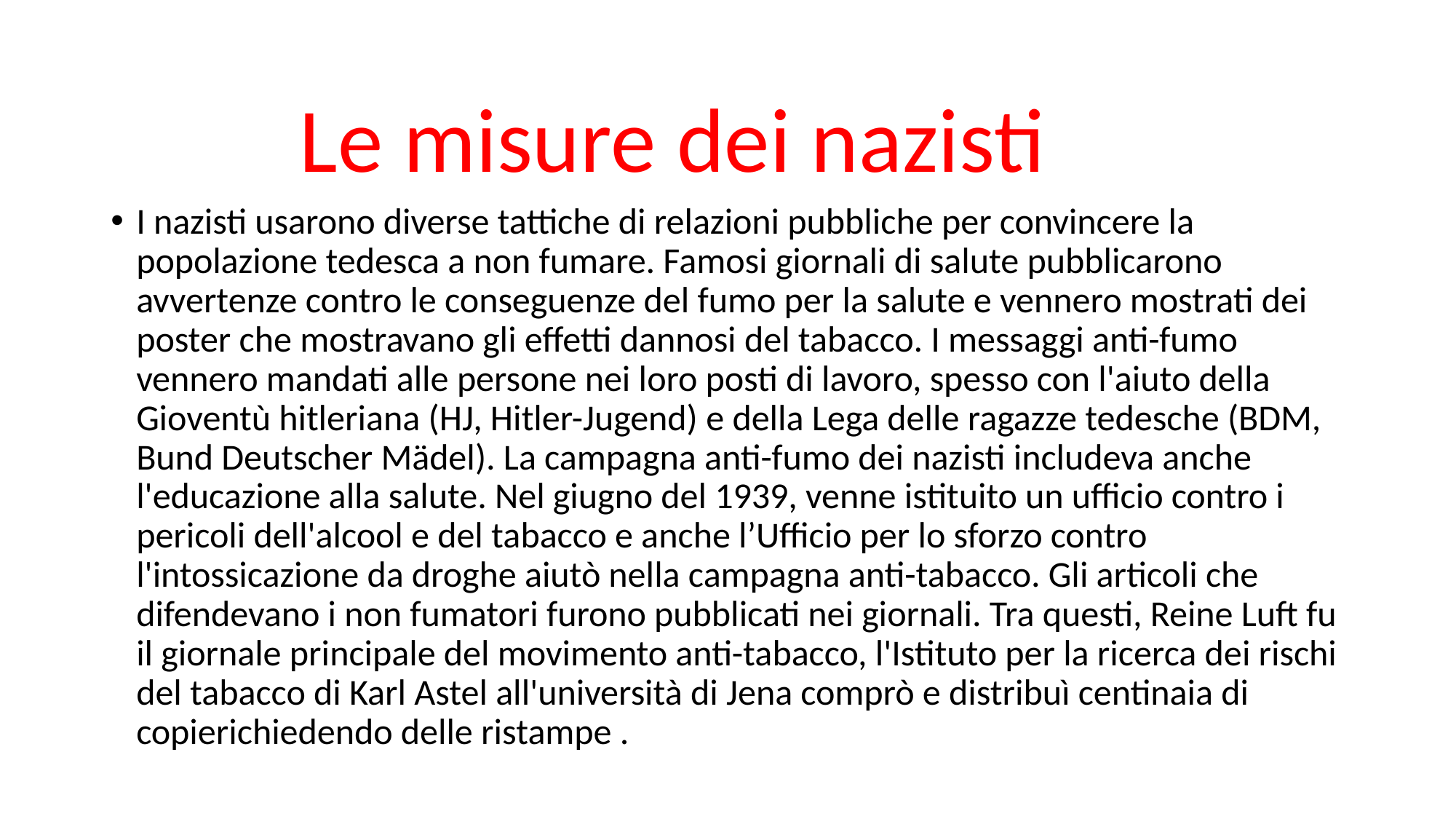

# Le misure dei nazisti
I nazisti usarono diverse tattiche di relazioni pubbliche per convincere la popolazione tedesca a non fumare. Famosi giornali di salute pubblicarono avvertenze contro le conseguenze del fumo per la salute e vennero mostrati dei poster che mostravano gli effetti dannosi del tabacco. I messaggi anti-fumo vennero mandati alle persone nei loro posti di lavoro, spesso con l'aiuto della Gioventù hitleriana (HJ, Hitler-Jugend) e della Lega delle ragazze tedesche (BDM, Bund Deutscher Mädel). La campagna anti-fumo dei nazisti includeva anche l'educazione alla salute. Nel giugno del 1939, venne istituito un ufficio contro i pericoli dell'alcool e del tabacco e anche l’Ufficio per lo sforzo contro l'intossicazione da droghe aiutò nella campagna anti-tabacco. Gli articoli che difendevano i non fumatori furono pubblicati nei giornali. Tra questi, Reine Luft fu il giornale principale del movimento anti-tabacco, l'Istituto per la ricerca dei rischi del tabacco di Karl Astel all'università di Jena comprò e distribuì centinaia di copierichiedendo delle ristampe .